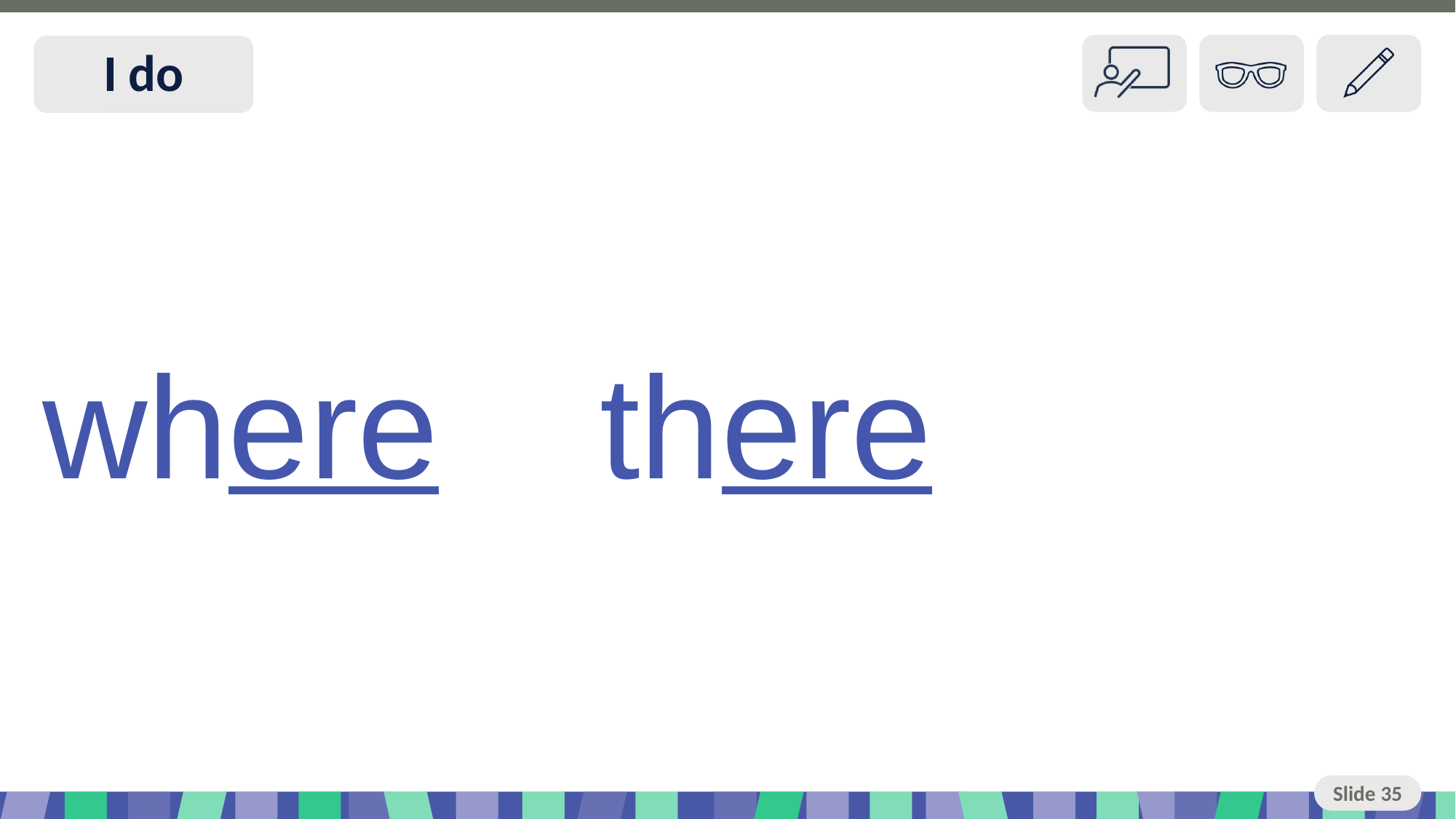

# Slide 35 I do
where    there